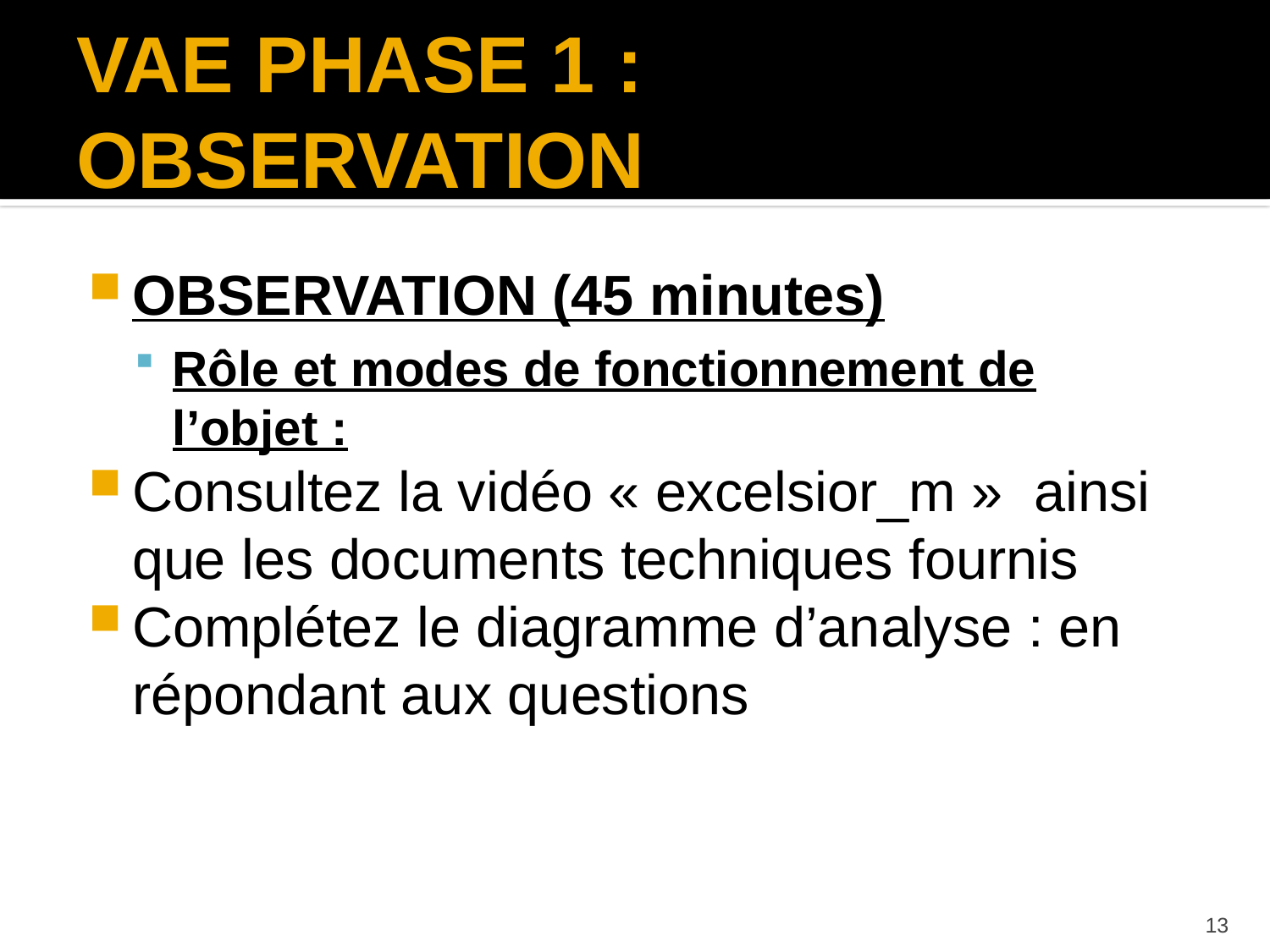

# VAE PHASE 1 : OBSERVATION
OBSERVATION (45 minutes)
Rôle et modes de fonctionnement de l’objet :
Consultez la vidéo « excelsior_m »  ainsi que les documents techniques fournis
Complétez le diagramme d’analyse : en répondant aux questions

13